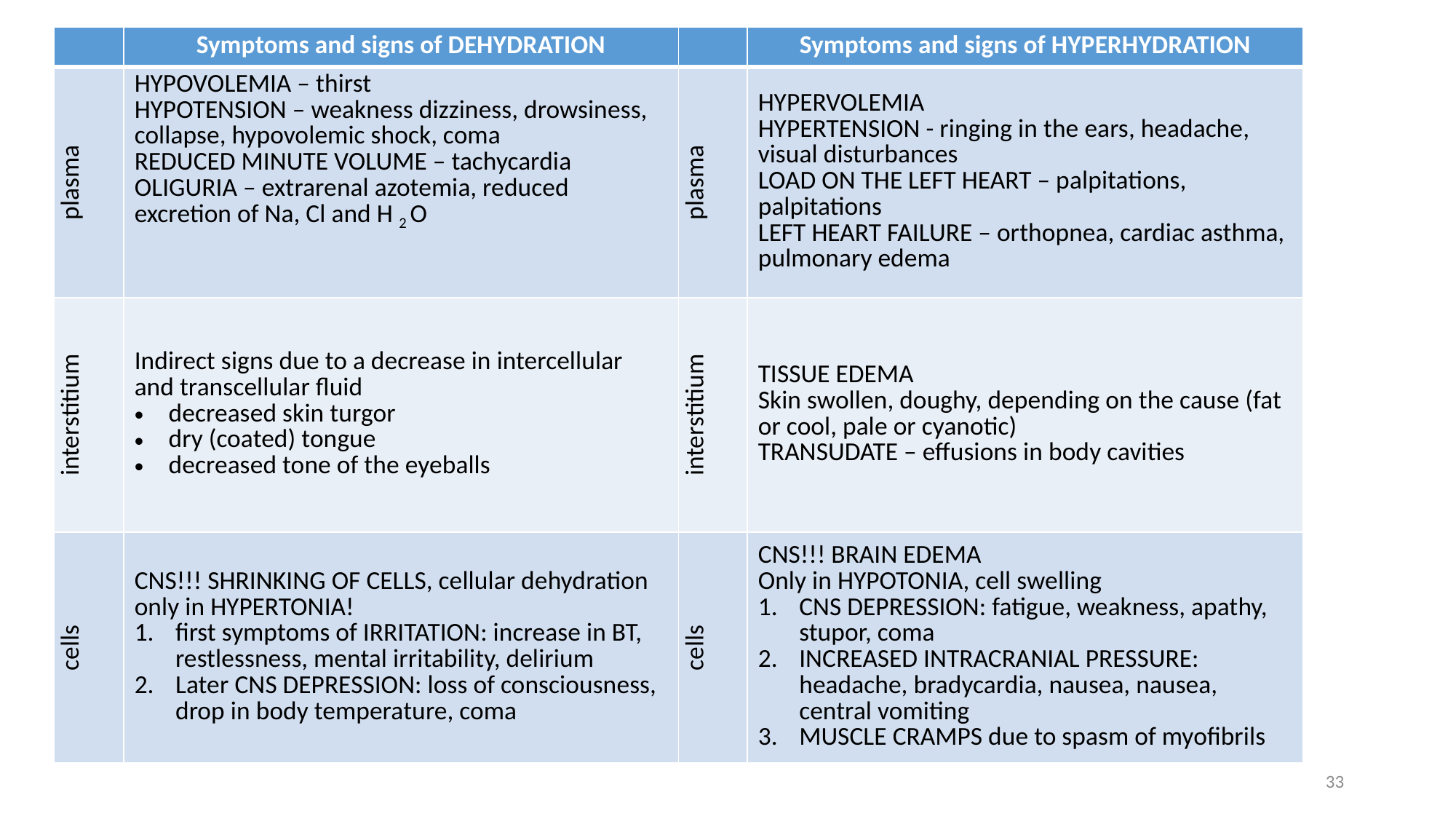

|  | Symptoms and signs of DEHYDRATION |  | Symptoms and signs of HYPERHYDRATION |
| --- | --- | --- | --- |
| plasma | HYPOVOLEMIA – thirst HYPOTENSION – weakness dizziness, drowsiness, collapse, hypovolemic shock, coma REDUCED MINUTE VOLUME – tachycardia OLIGURIA – extrarenal azotemia, reduced excretion of Na, Cl and H 2 O | plasma | HYPERVOLEMIA HYPERTENSION - ringing in the ears, headache, visual disturbances LOAD ON THE LEFT HEART – palpitations, palpitations LEFT HEART FAILURE – orthopnea, cardiac asthma, pulmonary edema |
| interstitium | Indirect signs due to a decrease in intercellular and transcellular fluid decreased skin turgor dry (coated) tongue decreased tone of the eyeballs | interstitium | TISSUE EDEMA Skin swollen, doughy, depending on the cause (fat or cool, pale or cyanotic) TRANSUDATE – effusions in body cavities |
| cells | CNS!!! SHRINKING OF CELLS, cellular dehydration only in HYPERTONIA! first symptoms of IRRITATION: increase in BT, restlessness, mental irritability, delirium Later CNS DEPRESSION: loss of consciousness, drop in body temperature, coma | cells | CNS!!! BRAIN EDEMA Only in HYPOTONIA, cell swelling CNS DEPRESSION: fatigue, weakness, apathy, stupor, coma INCREASED INTRACRANIAL PRESSURE: headache, bradycardia, nausea, nausea, central vomiting MUSCLE CRAMPS due to spasm of myofibrils |
33